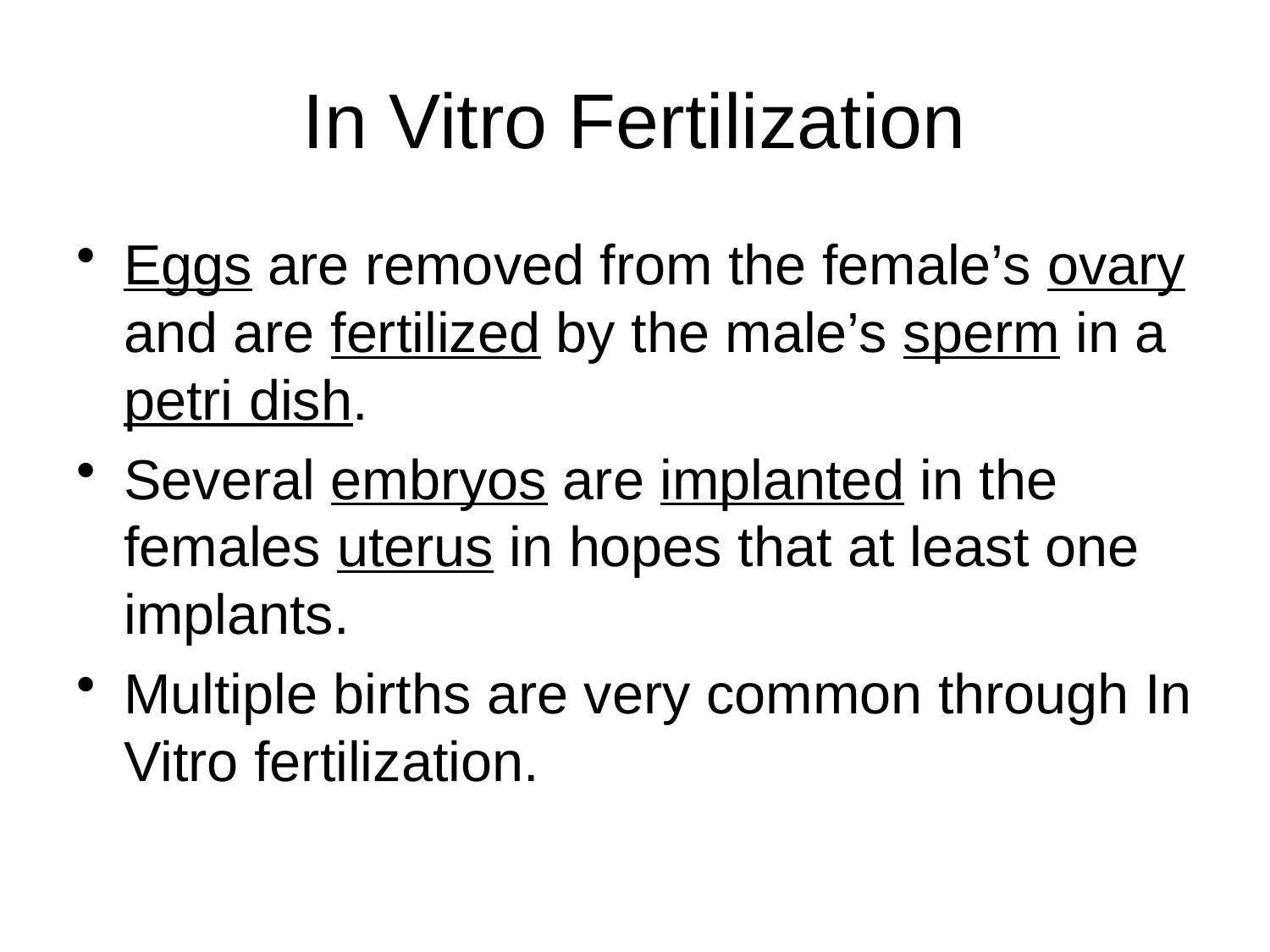

# In Vitro Fertilization
Eggs are removed from the female’s ovary and are fertilized by the male’s sperm in a petri dish.
Several embryos are implanted in the females uterus in hopes that at least one implants.
Multiple births are very common through In Vitro fertilization.